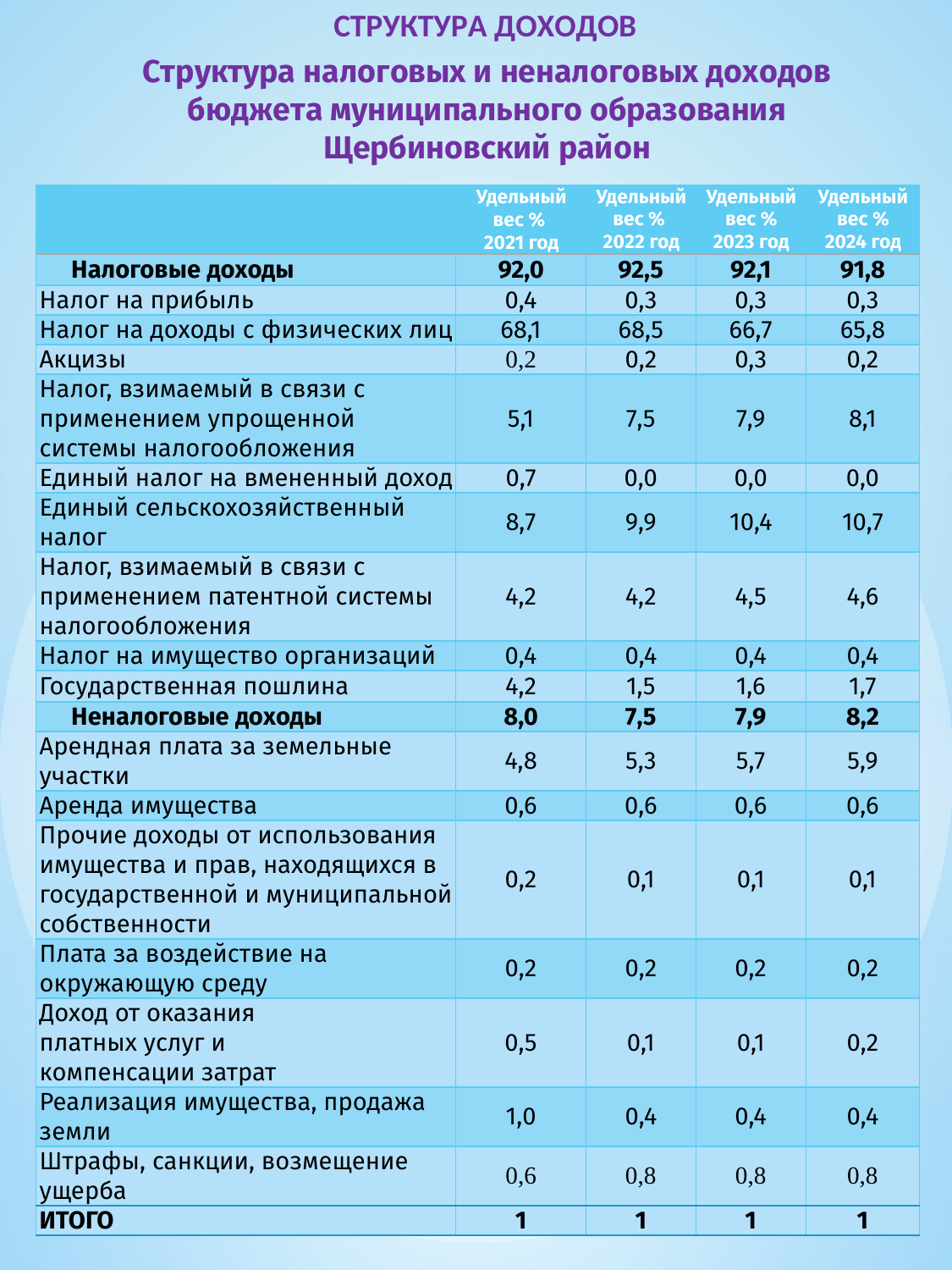

СТРУКТУРА ДОХОДОВ
Структура налоговых и неналоговых доходов бюджета муниципального образования Щербиновский район
|  | Удельный вес % 2021 год | Удельный вес % 2022 год | Удельный вес % 2023 год | Удельный вес % 2024 год |
| --- | --- | --- | --- | --- |
| Налоговые доходы | 92,0 | 92,5 | 92,1 | 91,8 |
| Налог на прибыль | 0,4 | 0,3 | 0,3 | 0,3 |
| Налог на доходы с физических лиц | 68,1 | 68,5 | 66,7 | 65,8 |
| Акцизы | 0,2 | 0,2 | 0,3 | 0,2 |
| Налог, взимаемый в связи с применением упрощенной системы налогообложения | 5,1 | 7,5 | 7,9 | 8,1 |
| Единый налог на вмененный доход | 0,7 | 0,0 | 0,0 | 0,0 |
| Единый сельскохозяйственный налог | 8,7 | 9,9 | 10,4 | 10,7 |
| Налог, взимаемый в связи с применением патентной системы налогообложения | 4,2 | 4,2 | 4,5 | 4,6 |
| Налог на имущество организаций | 0,4 | 0,4 | 0,4 | 0,4 |
| Государственная пошлина | 4,2 | 1,5 | 1,6 | 1,7 |
| Неналоговые доходы | 8,0 | 7,5 | 7,9 | 8,2 |
| Арендная плата за земельные участки | 4,8 | 5,3 | 5,7 | 5,9 |
| Аренда имущества | 0,6 | 0,6 | 0,6 | 0,6 |
| Прочие доходы от использования имущества и прав, находящихся в государственной и муниципальной собственности | 0,2 | 0,1 | 0,1 | 0,1 |
| Плата за воздействие на окружающую среду | 0,2 | 0,2 | 0,2 | 0,2 |
| Доход от оказания платных услуг и компенсации затрат | 0,5 | 0,1 | 0,1 | 0,2 |
| Реализация имущества, продажа земли | 1,0 | 0,4 | 0,4 | 0,4 |
| Штрафы, санкции, возмещение ущерба | 0,6 | 0,8 | 0,8 | 0,8 |
| ИТОГО | 1 | 1 | 1 | 1 |